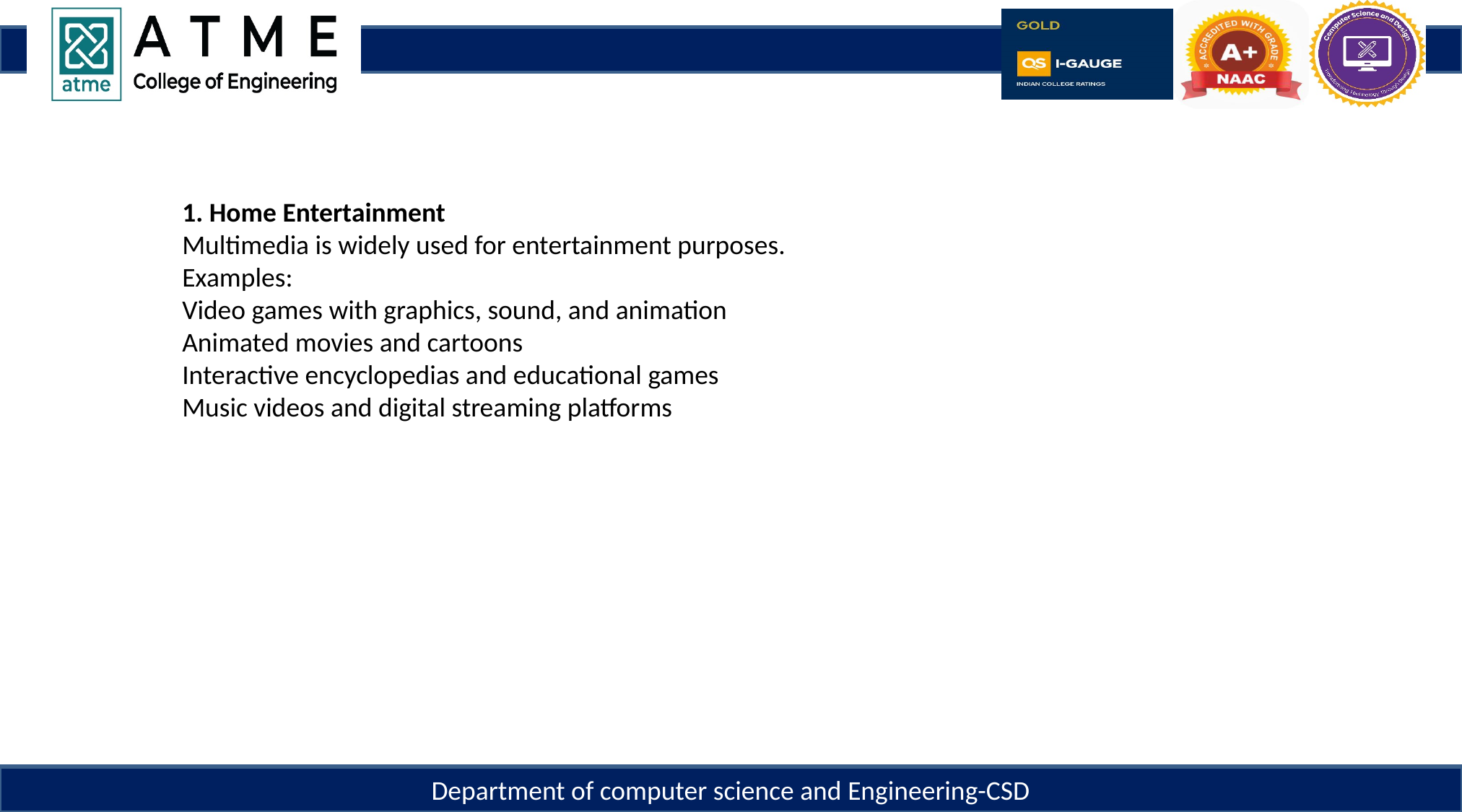

1. Home Entertainment
Multimedia is widely used for entertainment purposes.
Examples:
Video games with graphics, sound, and animation
Animated movies and cartoons
Interactive encyclopedias and educational games
Music videos and digital streaming platforms
Department of computer science and Engineering-CSD